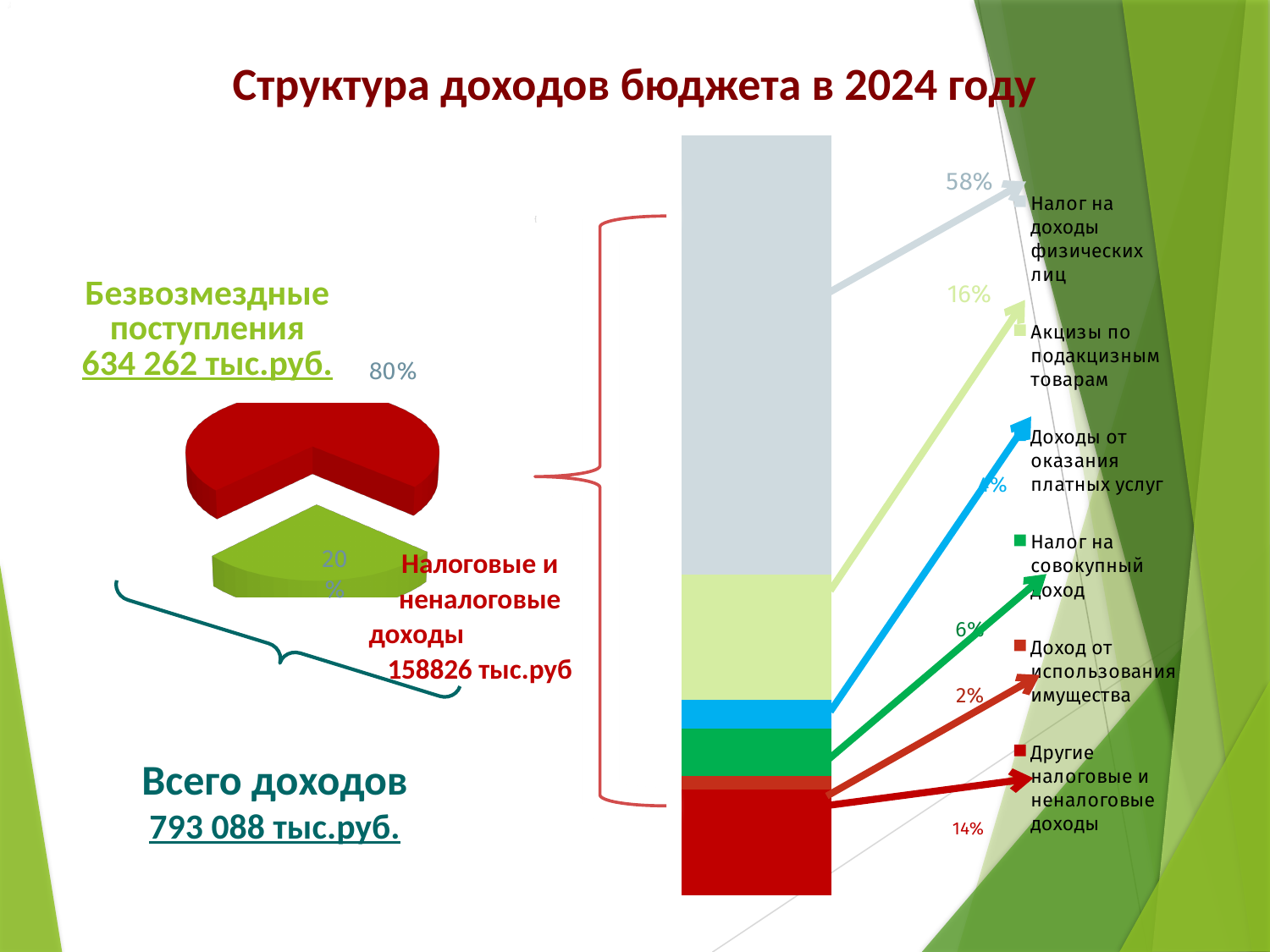

Структура доходов бюджета в 2024 году

### Chart

| Category | Другие налоговые и неналоговые доходы | Доход от использования имущества | Налог на совокупный доход | Доходы от оказания платных услуг | Акцизы по подакцизным товарам | Налог на доходы физических лиц |
|---|---|---|---|---|---|---|
Безвозмездные поступления
634 262 тыс.руб.

[unsupported chart]

Налоговые и неналоговые доходы                     158826 тыс.руб
Всего доходов
793 088 тыс.руб.